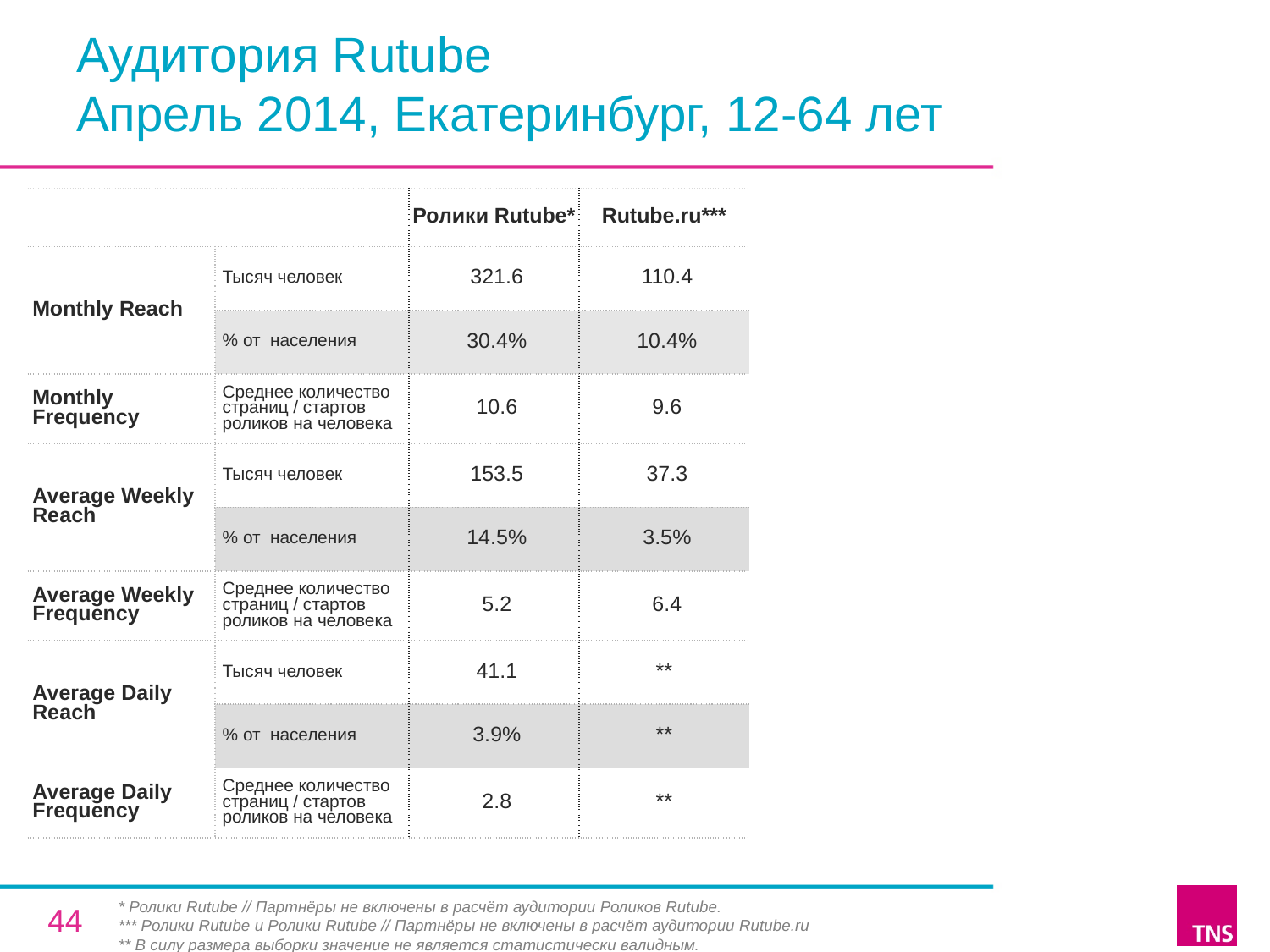

# Аудитория Rutube Апрель 2014, Екатеринбург, 12-64 лет
|  |  | Ролики Rutube\* | Rutube.ru\*\*\* |
| --- | --- | --- | --- |
| Monthly Reach | Тысяч человек | 321.6 | 110.4 |
|  | % от населения | 30.4% | 10.4% |
| Monthly Frequency | Среднее количество страниц / стартов роликов на человека | 10.6 | 9.6 |
| Average Weekly Reach | Тысяч человек | 153.5 | 37.3 |
|  | % от населения | 14.5% | 3.5% |
| Average Weekly Frequency | Среднее количество страниц / стартов роликов на человека | 5.2 | 6.4 |
| Average Daily Reach | Тысяч человек | 41.1 | \*\* |
|  | % от населения | 3.9% | \*\* |
| Average Daily Frequency | Среднее количество страниц / стартов роликов на человека | 2.8 | \*\* |
* Ролики Rutube // Партнёры не включены в расчёт аудитории Роликов Rutube.
*** Ролики Rutube и Ролики Rutube // Партнёры не включены в расчёт аудитории Rutube.ru
** В силу размера выборки значение не является статистически валидным.
44